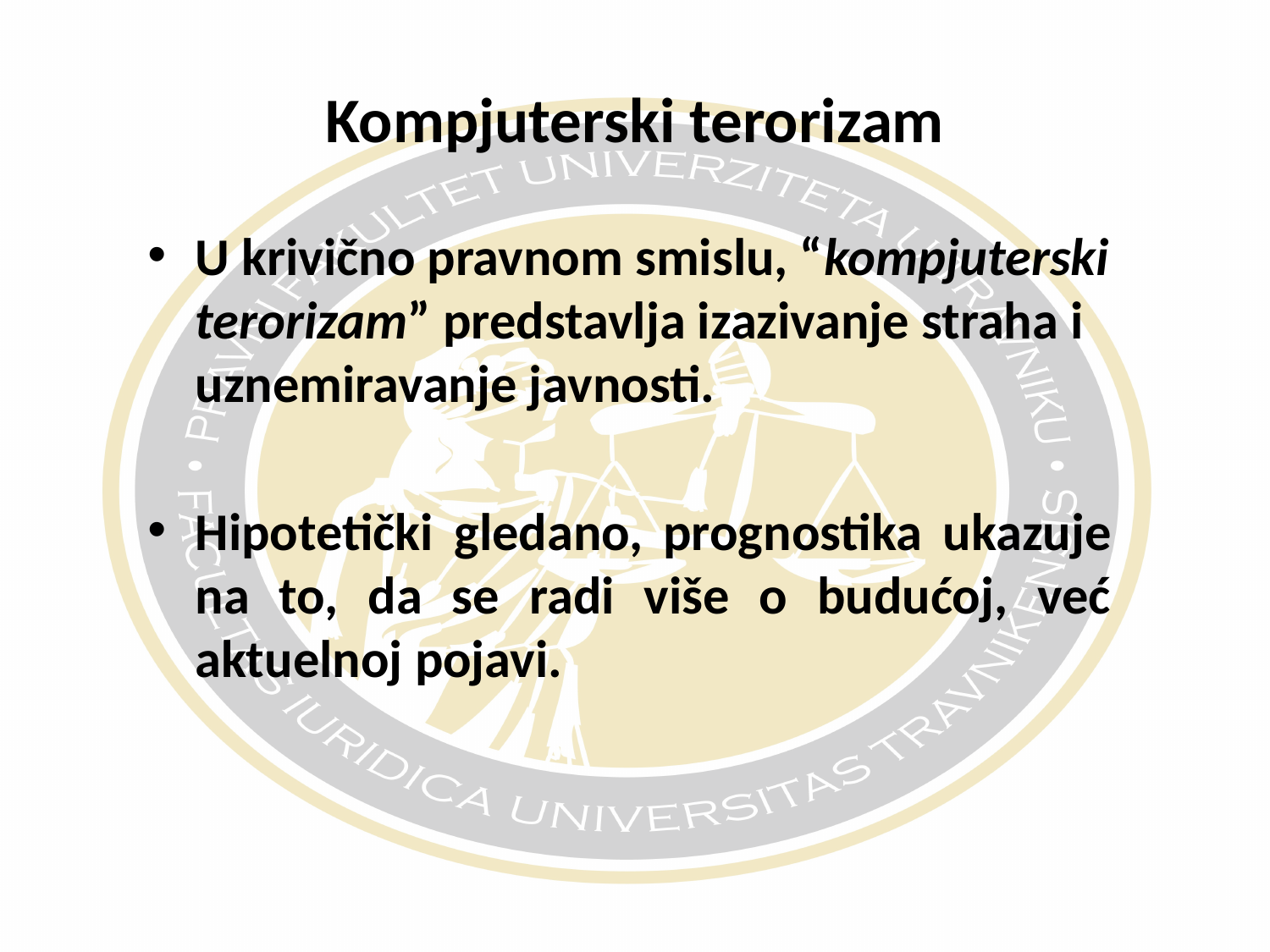

# Kompjuterski terorizam
U krivično pravnom smislu, “kompjuterski terorizam” predstavlja izazivanje straha i uznemiravanje javnosti.

Hipotetički gledano, prognostika ukazuje na to, da se radi više o budućoj, već aktuelnoj pojavi.